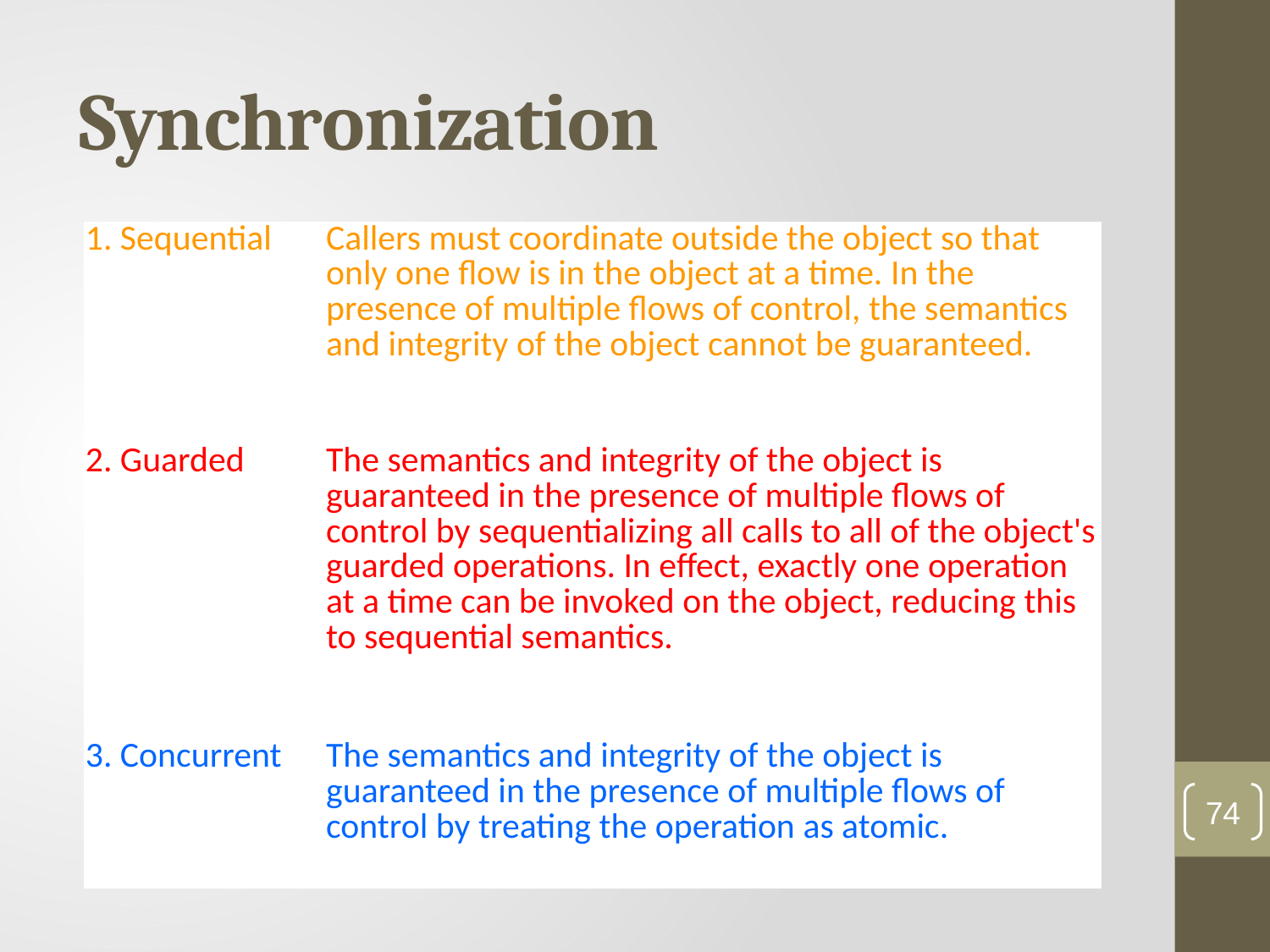

# Synchronization
| 1. Sequential | Callers must coordinate outside the object so that only one flow is in the object at a time. In the presence of multiple flows of control, the semantics and integrity of the object cannot be guaranteed. |
| --- | --- |
| 2. Guarded | The semantics and integrity of the object is guaranteed in the presence of multiple flows of control by sequentializing all calls to all of the object's guarded operations. In effect, exactly one operation at a time can be invoked on the object, reducing this to sequential semantics. |
| 3. Concurrent | The semantics and integrity of the object is guaranteed in the presence of multiple flows of control by treating the operation as atomic. |
74